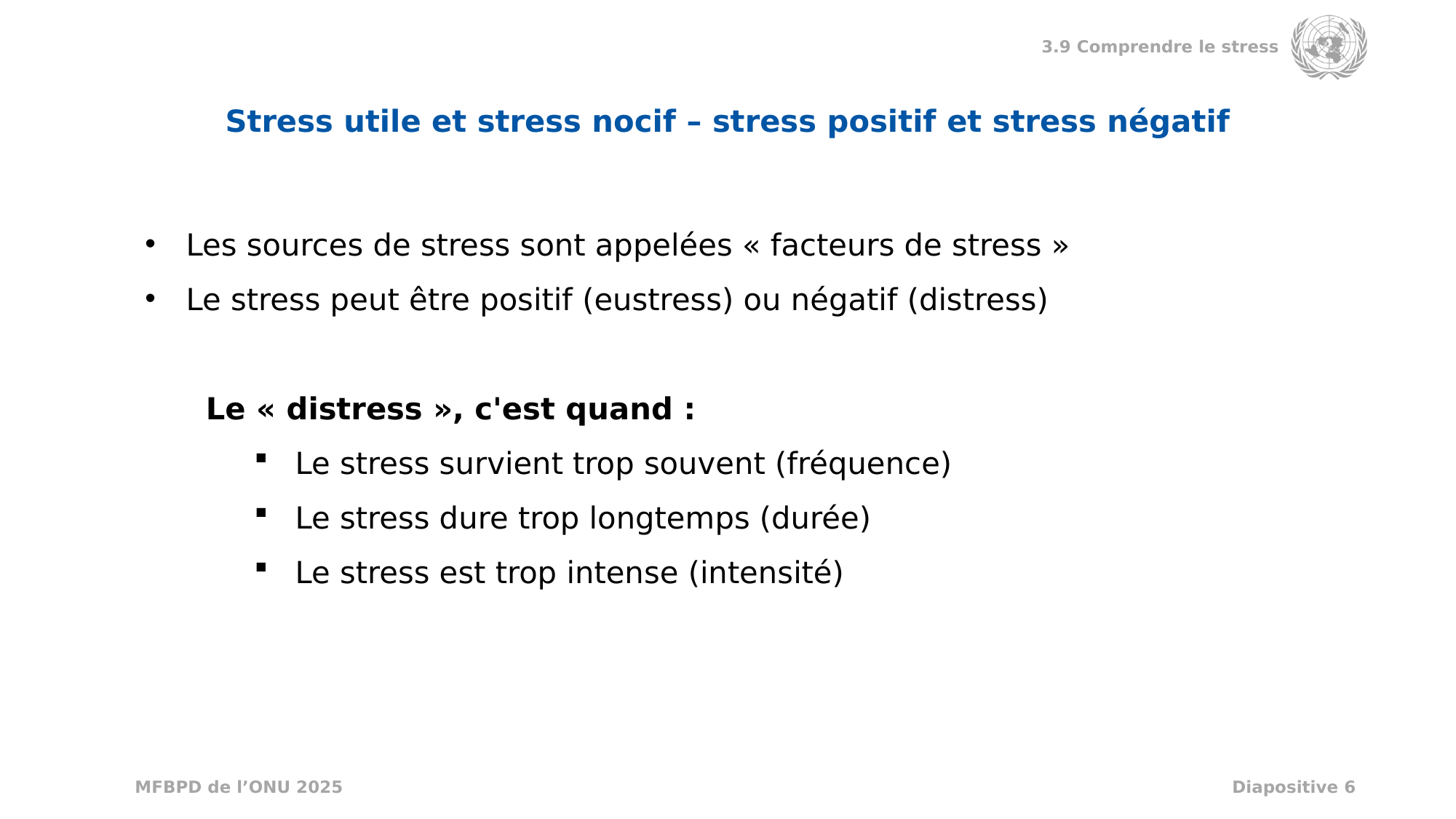

Stress utile et stress nocif – stress positif et stress négatif
Les sources de stress sont appelées « facteurs de stress »
Le stress peut être positif (eustress) ou négatif (distress)

  Le « distress », c'est quand :
Le stress survient trop souvent (fréquence)
Le stress dure trop longtemps (durée)
Le stress est trop intense (intensité)